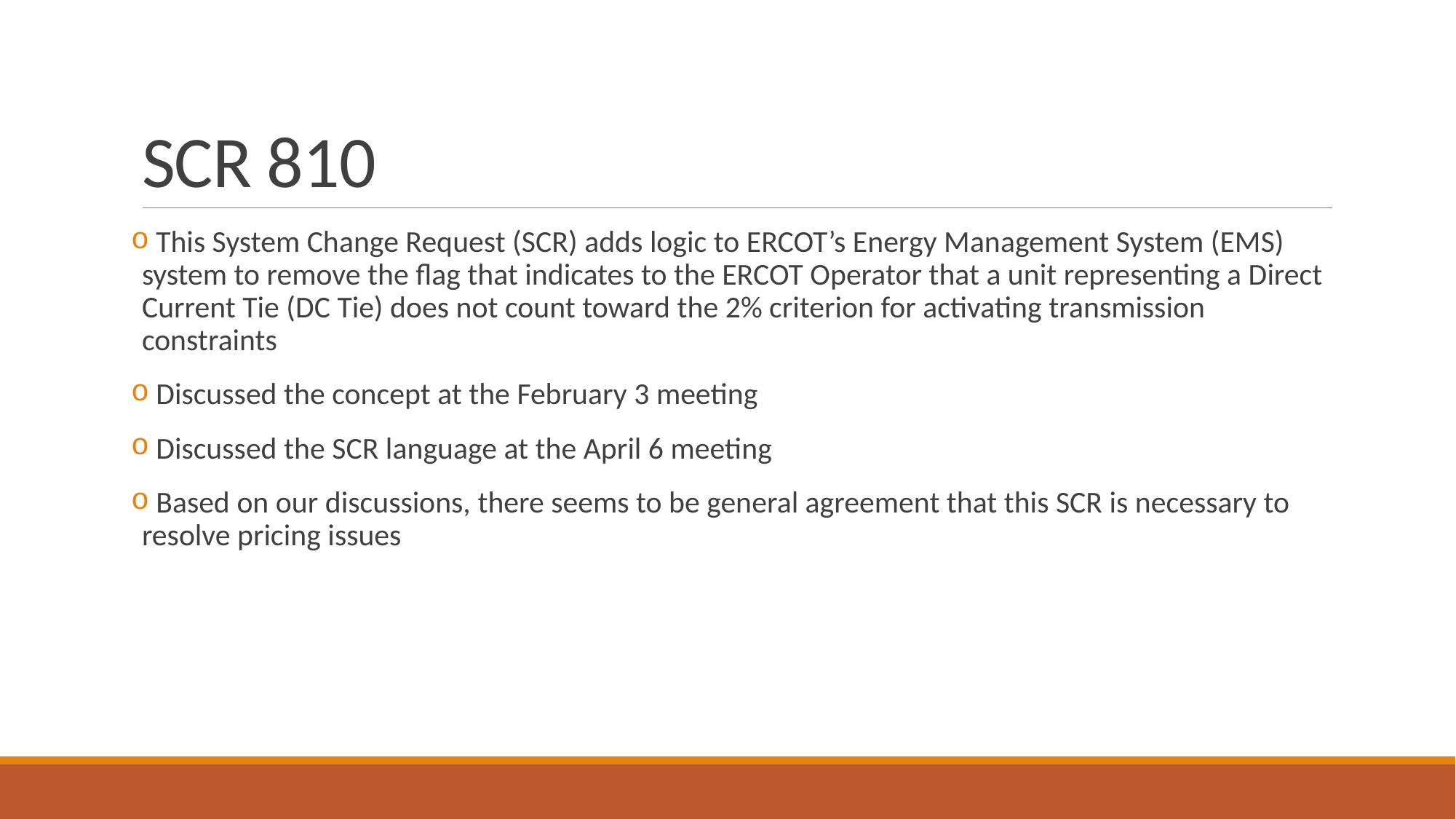

# SCR 810
 This System Change Request (SCR) adds logic to ERCOT’s Energy Management System (EMS) system to remove the flag that indicates to the ERCOT Operator that a unit representing a Direct Current Tie (DC Tie) does not count toward the 2% criterion for activating transmission constraints
 Discussed the concept at the February 3 meeting
 Discussed the SCR language at the April 6 meeting
 Based on our discussions, there seems to be general agreement that this SCR is necessary to resolve pricing issues